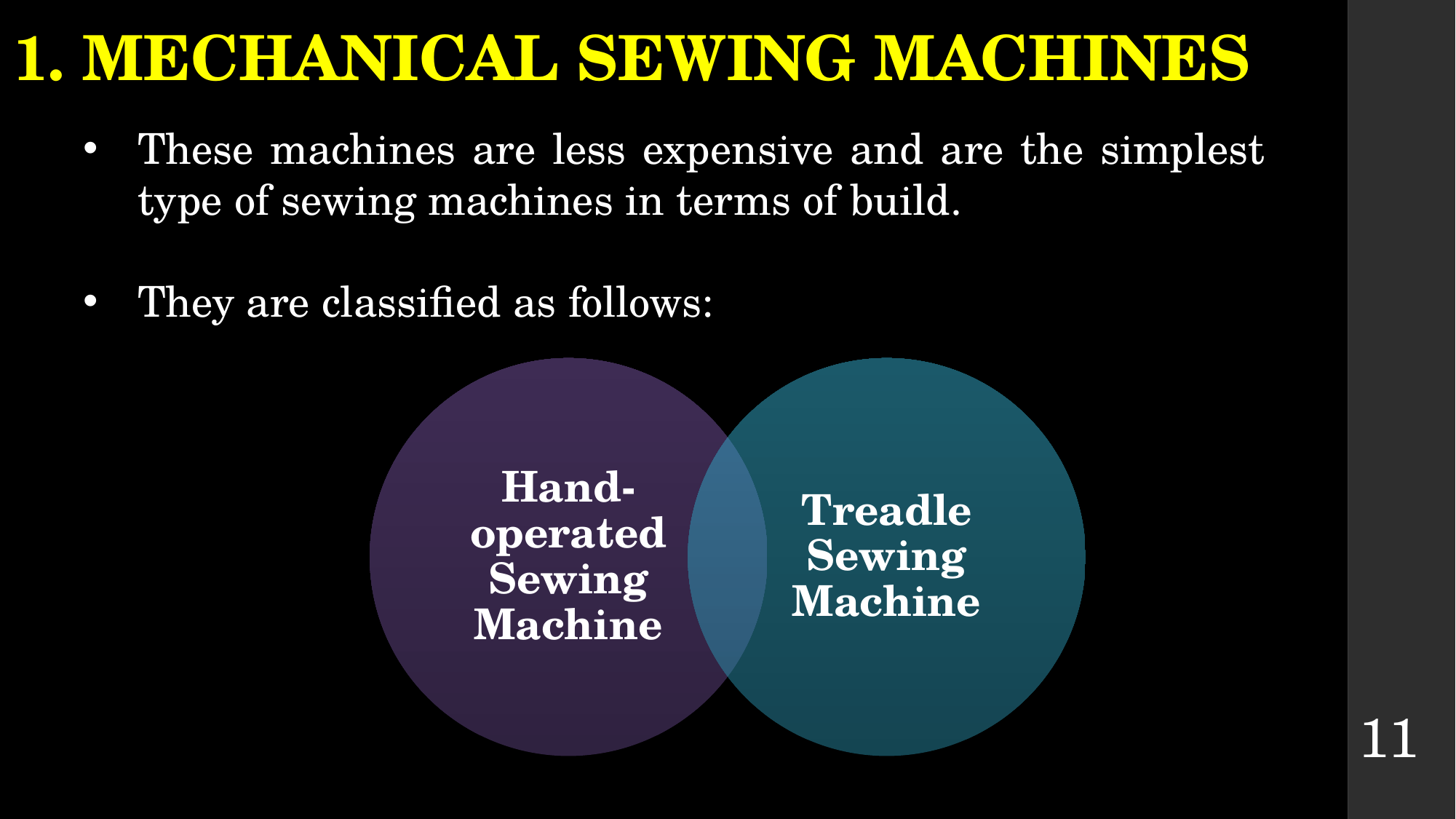

# 1. MECHANICAL SEWING MACHINES
These machines are less expensive and are the simplest type of sewing machines in terms of build.

They are classified as follows:
Hand-operated Sewing Machine
Treadle Sewing Machine
11